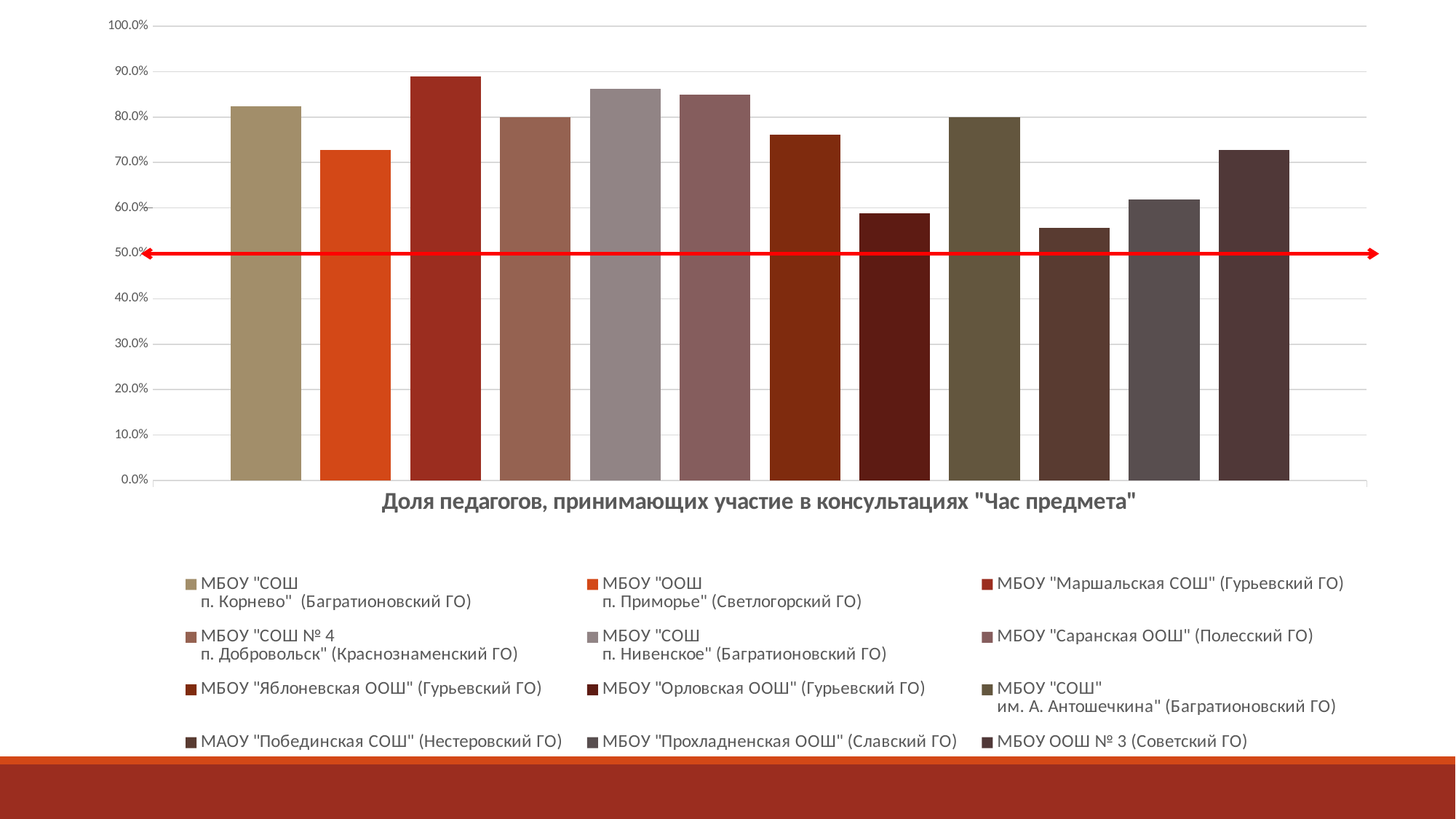

### Chart

| Category | МБОУ "СОШ
п. Корнево"  (Багратионовский ГО)  | МБОУ "ООШ
п. Приморье" (Светлогорский ГО) | МБОУ "Маршальская СОШ" (Гурьевский ГО) | МБОУ "СОШ № 4
п. Добровольск" (Краснознаменский ГО) | МБОУ "СОШ
п. Нивенское" (Багратионовский ГО)   | МБОУ "Саранская ООШ" (Полесский ГО) | МБОУ "Яблоневская ООШ" (Гурьевский ГО) | МБОУ "Орловская ООШ" (Гурьевский ГО) | МБОУ "СОШ"
им. А. Антошечкина" (Багратионовский ГО) | МАОУ "Побединская СОШ" (Нестеровский ГО) | МБОУ "Прохладненская ООШ" (Славский ГО) | МБОУ ООШ № 3 (Советский ГО) |
|---|---|---|---|---|---|---|---|---|---|---|---|---|
| Доля педагогов, принимающих участие в консультациях "Час предмета" | 0.8235294117647058 | 0.7272727272727273 | 0.8888888888888888 | 0.8 | 0.8620689655172413 | 0.85 | 0.7619047619047619 | 0.5882352941176471 | 0.8 | 0.5555555555555556 | 0.6190476190476191 | 0.7272727272727273 |